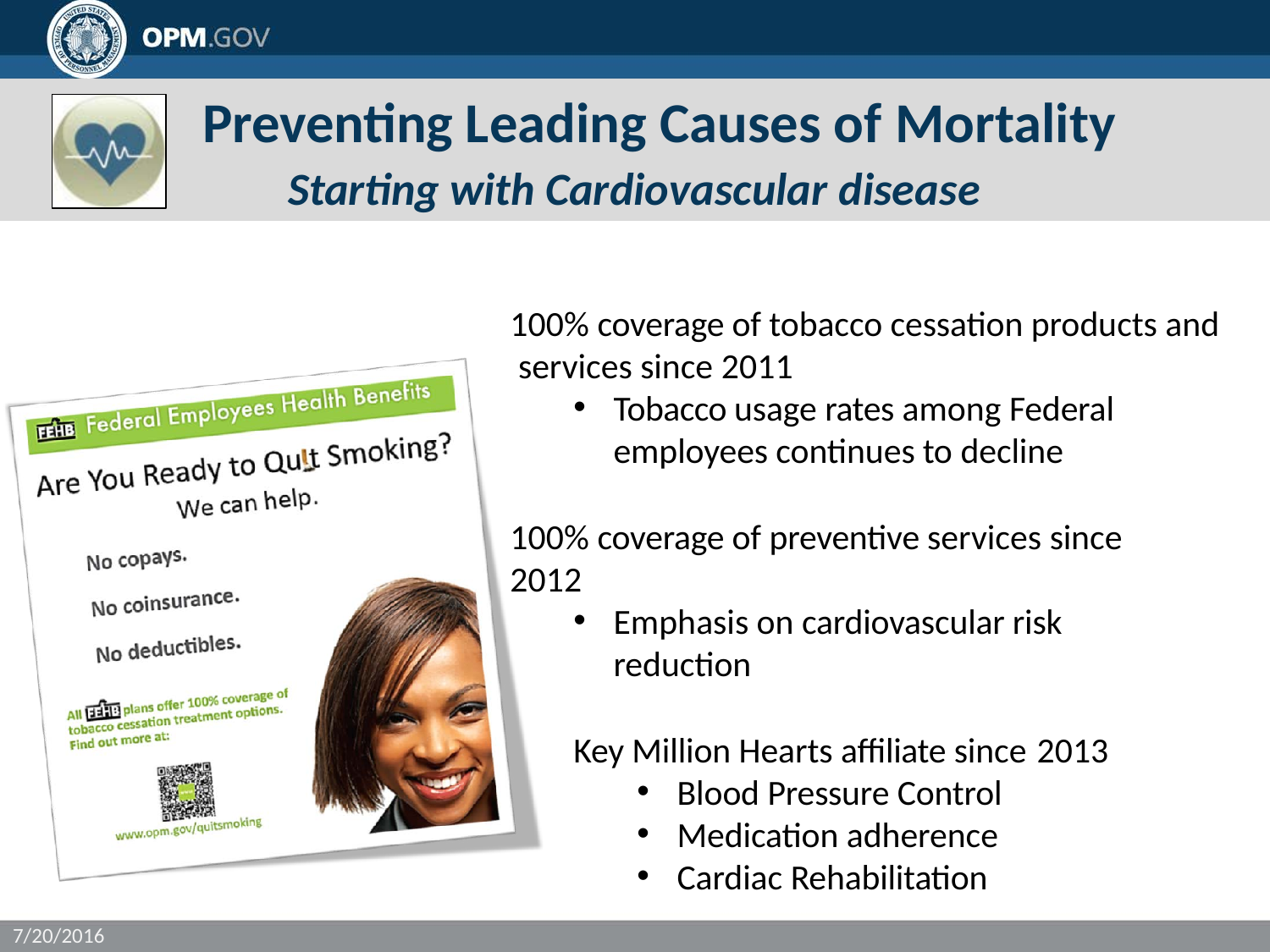

# Preventing Leading Causes of Mortality
Starting with Cardiovascular disease

100% coverage of tobacco cessation products and  services since 2011
Tobacco usage rates among Federal  employees continues to decline

100% coverage of preventive services since 2012
Emphasis on cardiovascular risk reduction

Key Million Hearts affiliate since 2013
Blood Pressure Control
Medication adherence
Cardiac Rehabilitation

7/20/2016